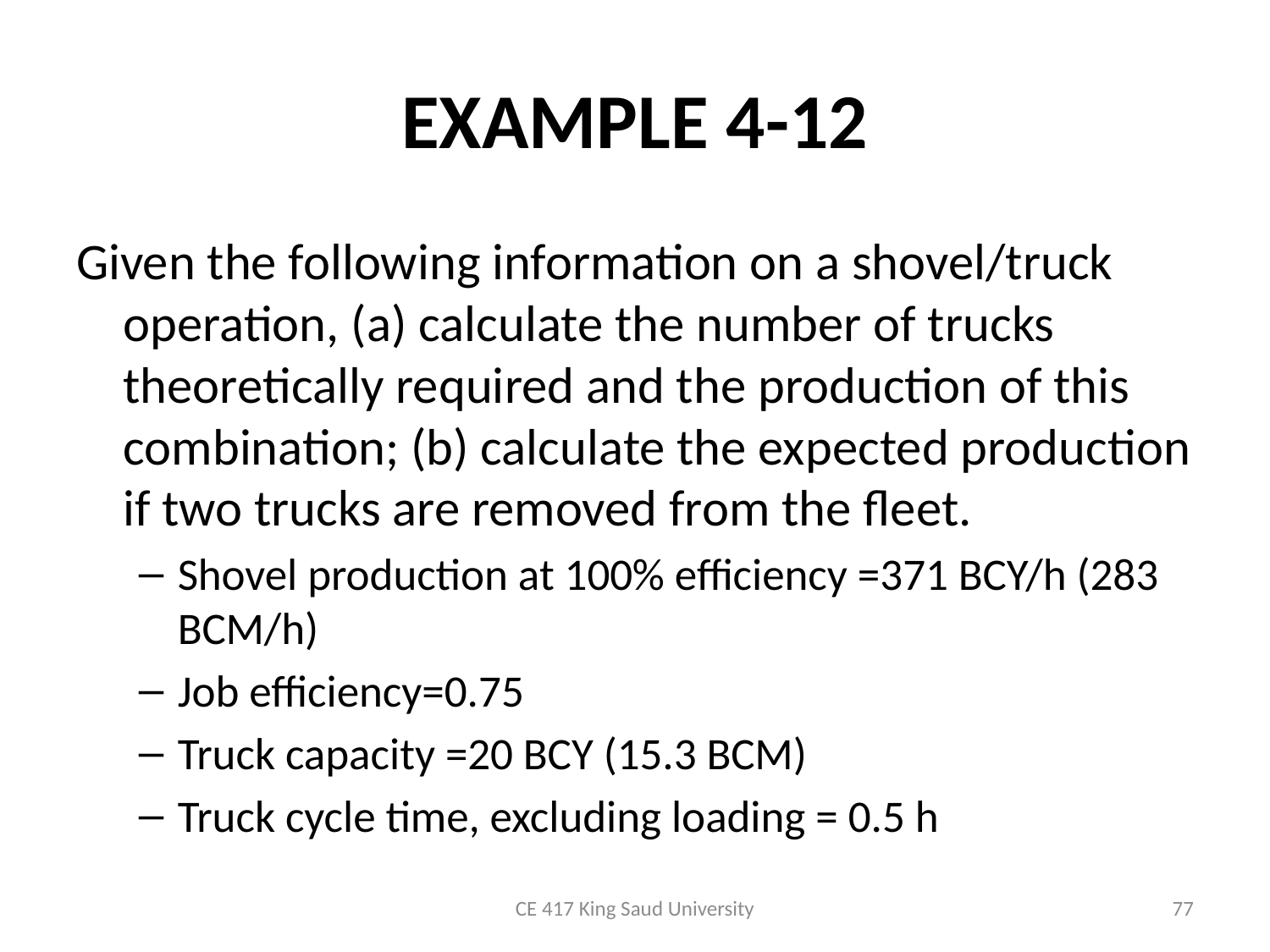

# EXAMPLE 4-12
Given the following information on a shovel/truck operation, (a) calculate the number of trucks theoretically required and the production of this combination; (b) calculate the expected production if two trucks are removed from the fleet.
Shovel production at 100% efficiency =371 BCY/h (283 BCM/h)
Job efficiency=0.75
Truck capacity =20 BCY (15.3 BCM)
Truck cycle time, excluding loading = 0.5 h

CE 417 King Saud University
77